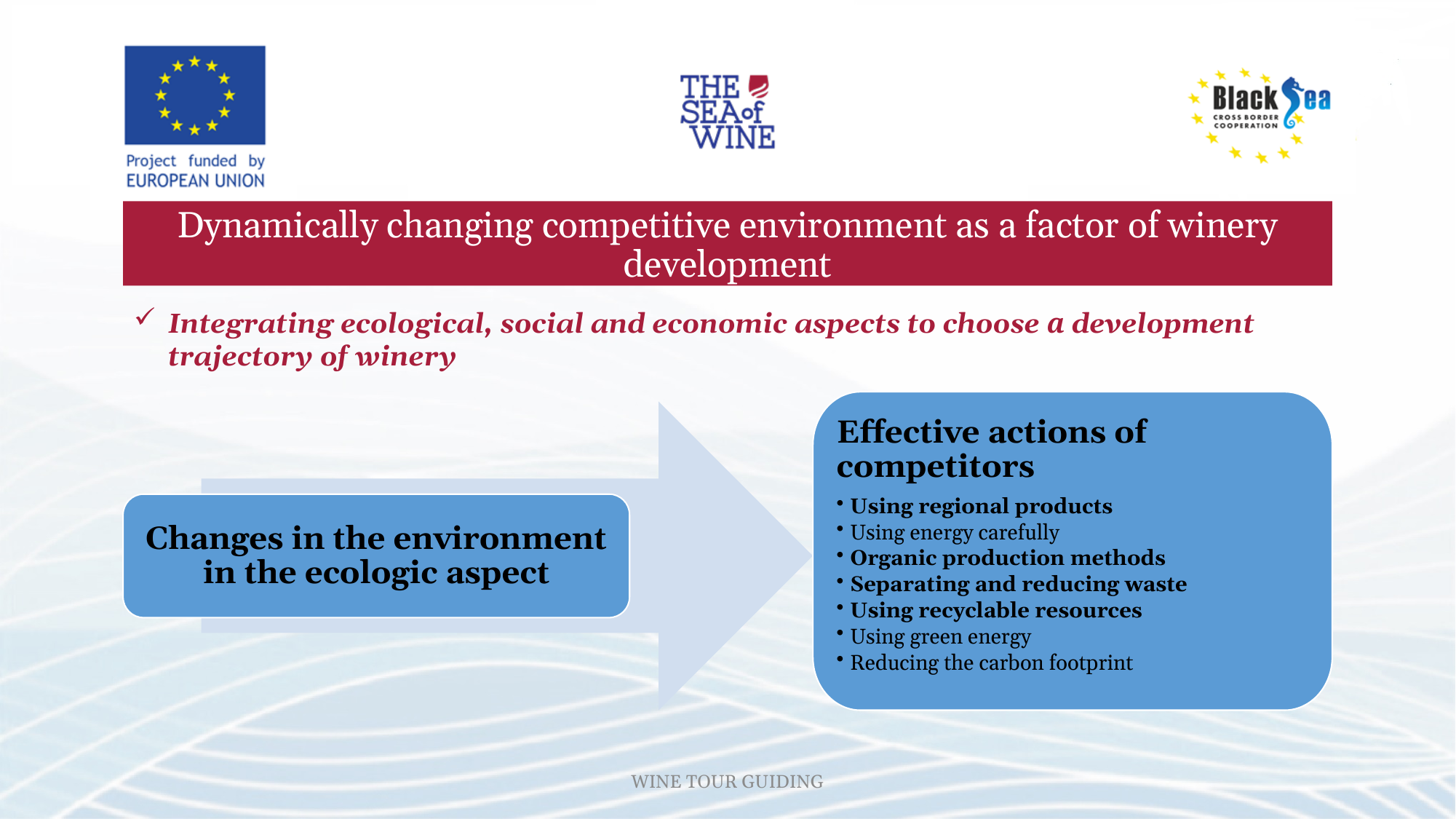

Dynamically changing competitive environment as a factor of winery development
Integrating ecological, social and economic aspects to choose а development trajectory of winery
Effective actions of competitors
Using regional products
Using energy carefully
Organic production methods
Separating and reducing waste
Using recyclable resources
Using green energy
Reducing the carbon footprint

Changes in the environment in the ecologic aspect
WINE TOUR GUIDING